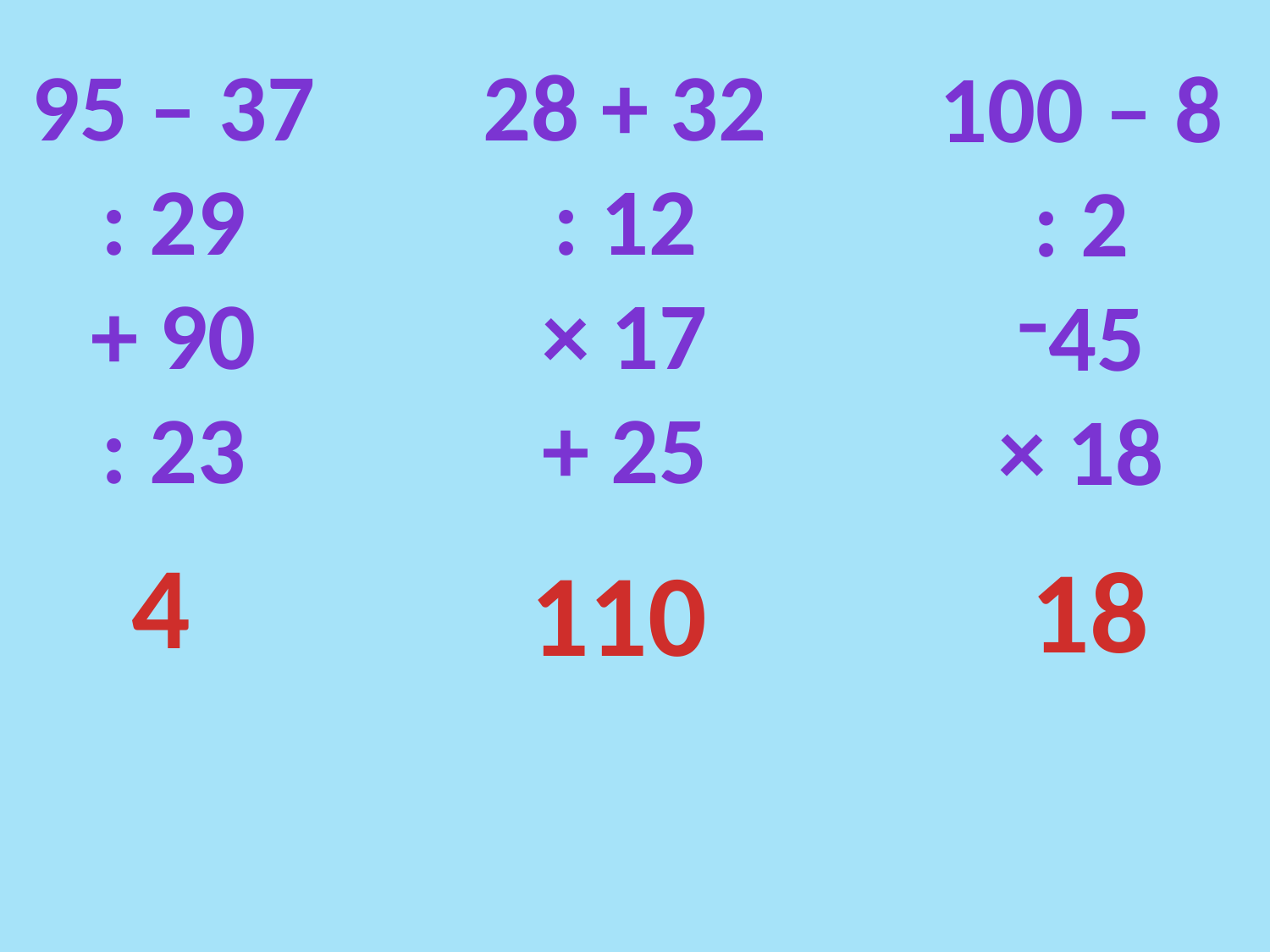

95 – 37
: 29
+ 90
: 23
28 + 32
: 12
× 17
+ 25
100 – 8
: 2
45
× 18
4
18
110